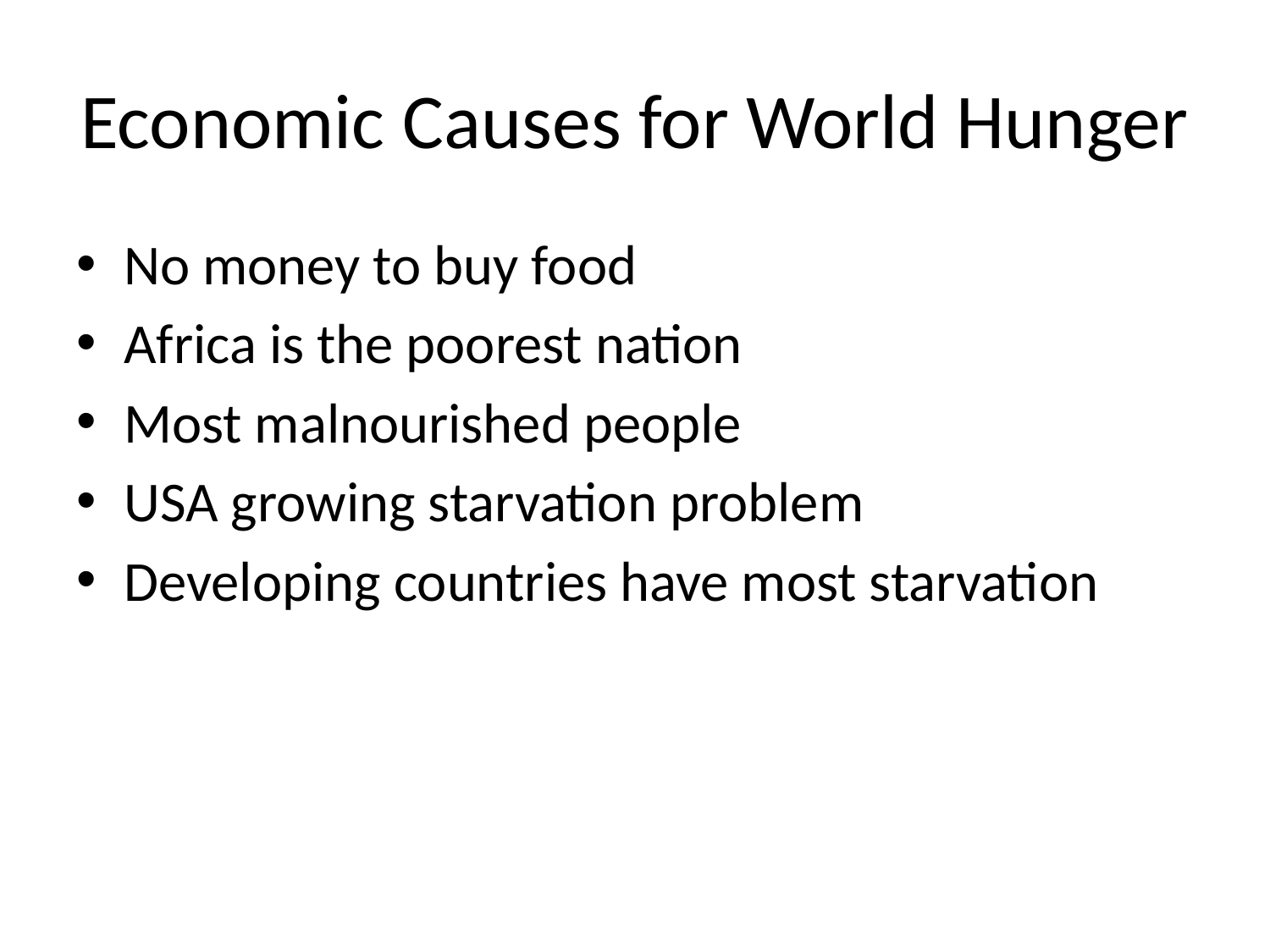

# Economic Causes for World Hunger
No money to buy food
Africa is the poorest nation
Most malnourished people
USA growing starvation problem
Developing countries have most starvation